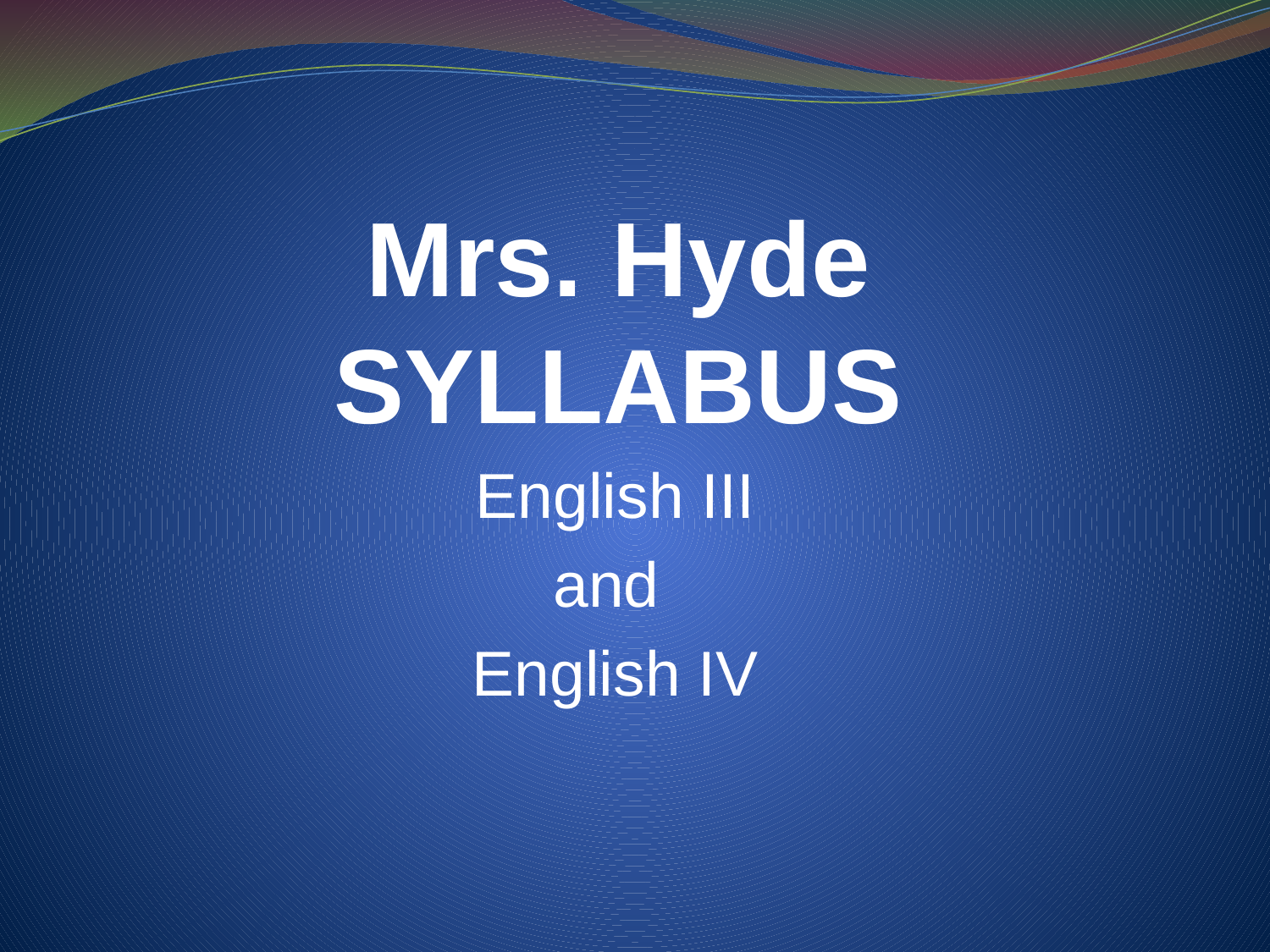

# Mrs. Hyde SYLLABUS
English III
and
English IV